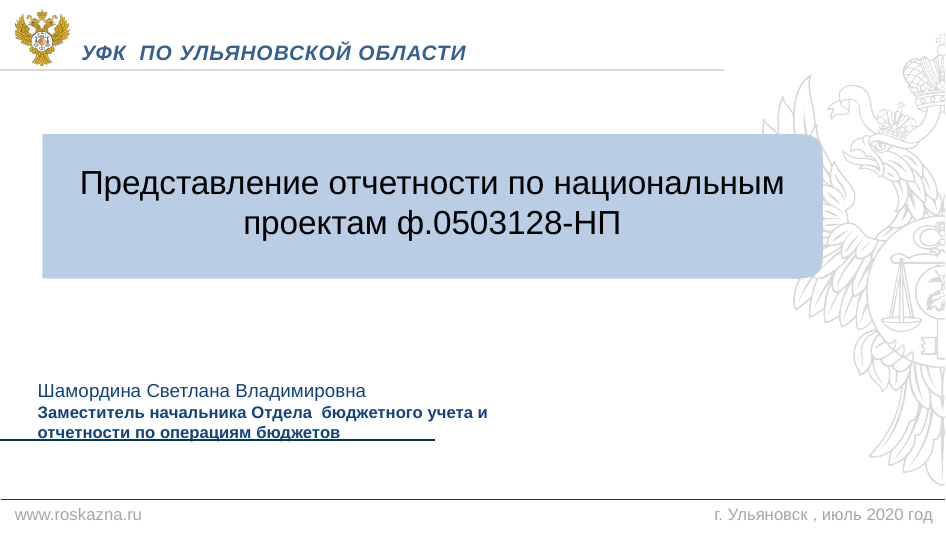

Уфк  по ульяновской области

Представление отчетности по национальным проектам ф.0503128-НП
Шамордина Светлана Владимировна
Заместитель начальника Отдела  бюджетного учета и отчетности по операциям бюджетов

www.roskazna.ru
 г. Ульяновск , июль 2020 год